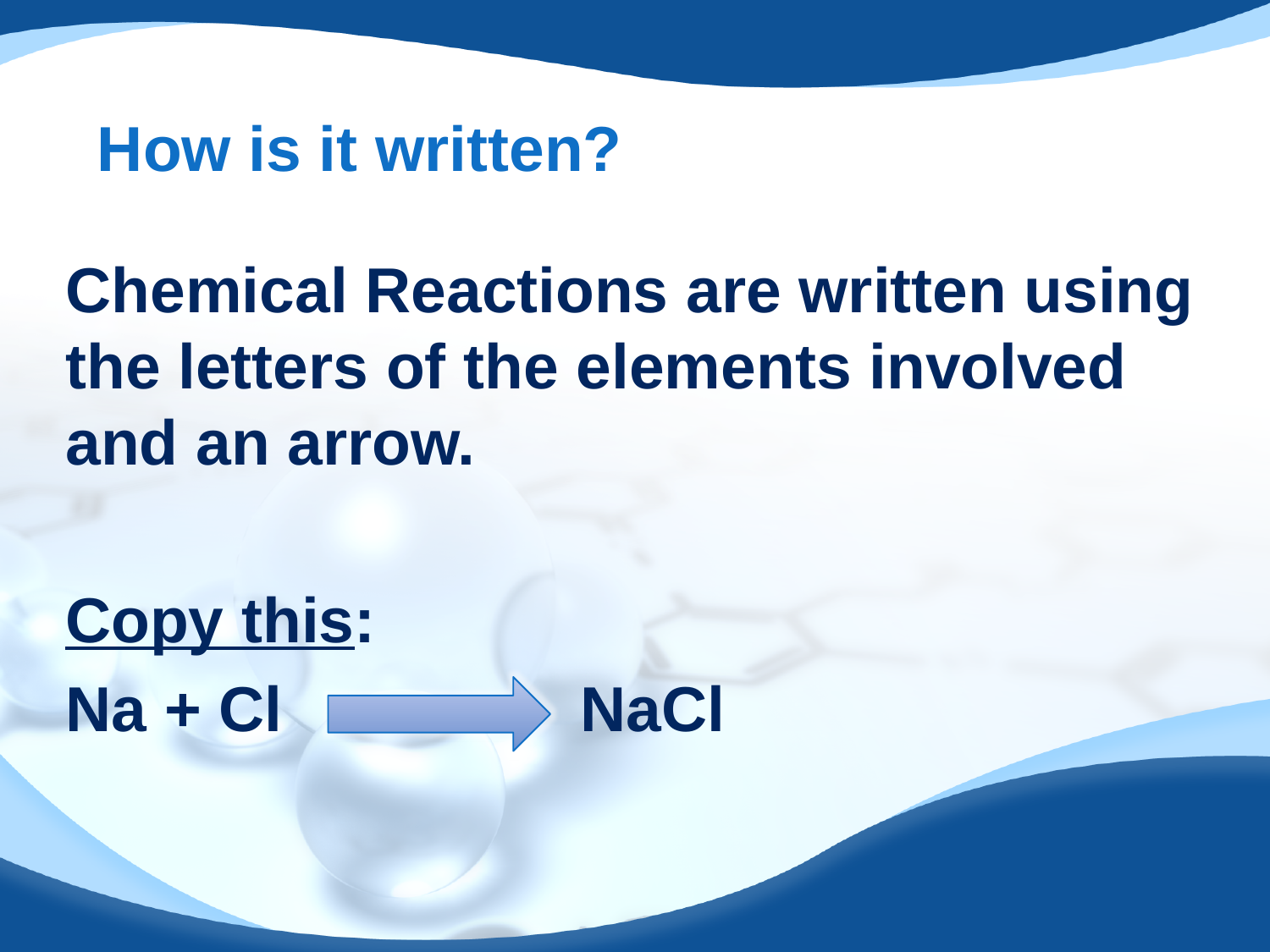

# How is it written?
Chemical Reactions are written using the letters of the elements involved and an arrow.

Copy this:
Na + Cl                 NaCl